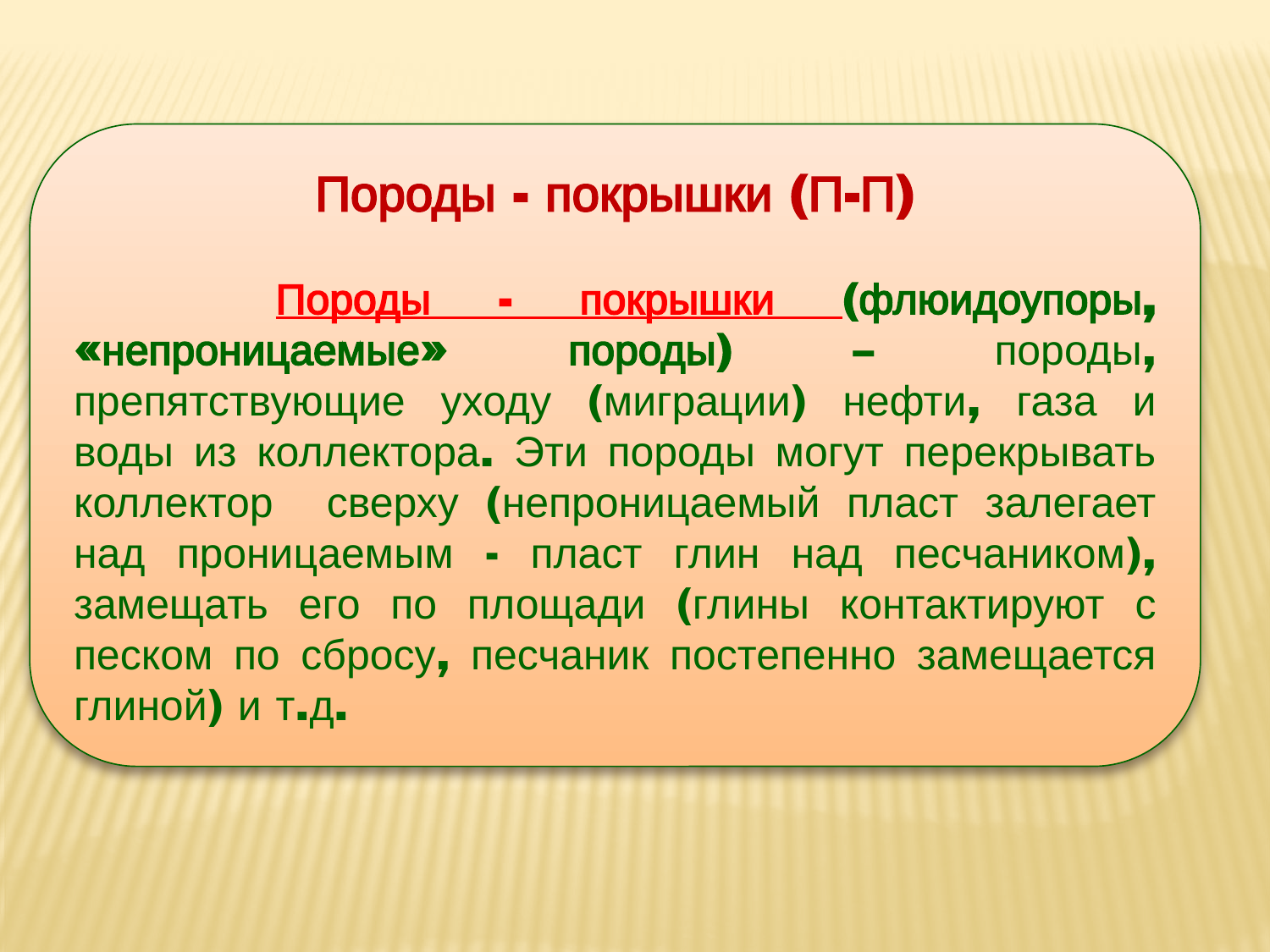

Породы - покрышки (П-П)

   Породы - покрышки (флюидоупоры, «непроницаемые» породы) – породы, препятствующие уходу (миграции) нефти, газа и воды из коллектора. Эти породы могут перекрывать коллектор  сверху (непроницаемый пласт залегает над проницаемым - пласт глин над песчаником), замещать его по площади (глины контактируют с песком по сбросу, песчаник постепенно замещается глиной) и т.д.